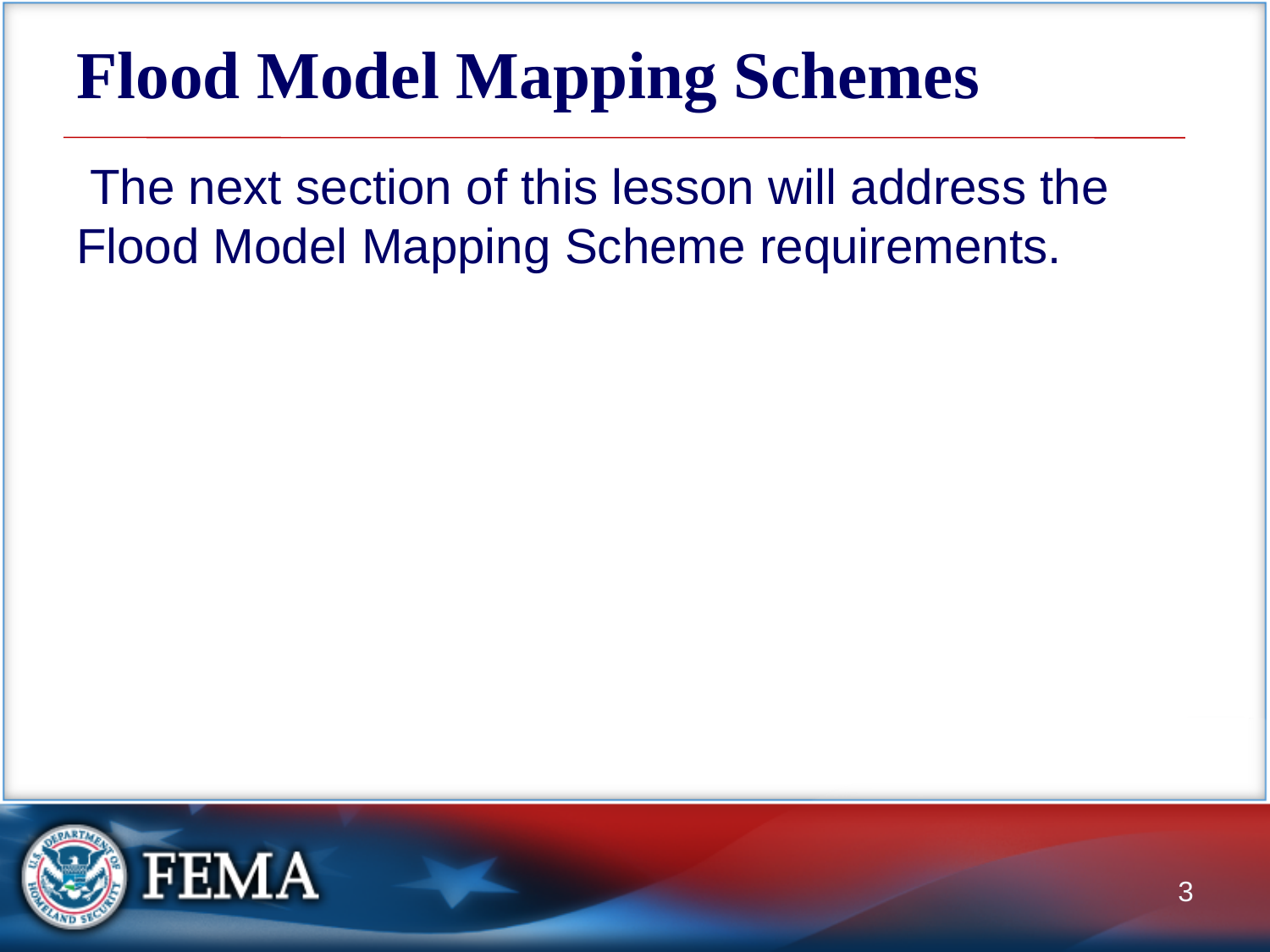

# Flood Model Mapping Schemes
 The next section of this lesson will address the Flood Model Mapping Scheme requirements.
3